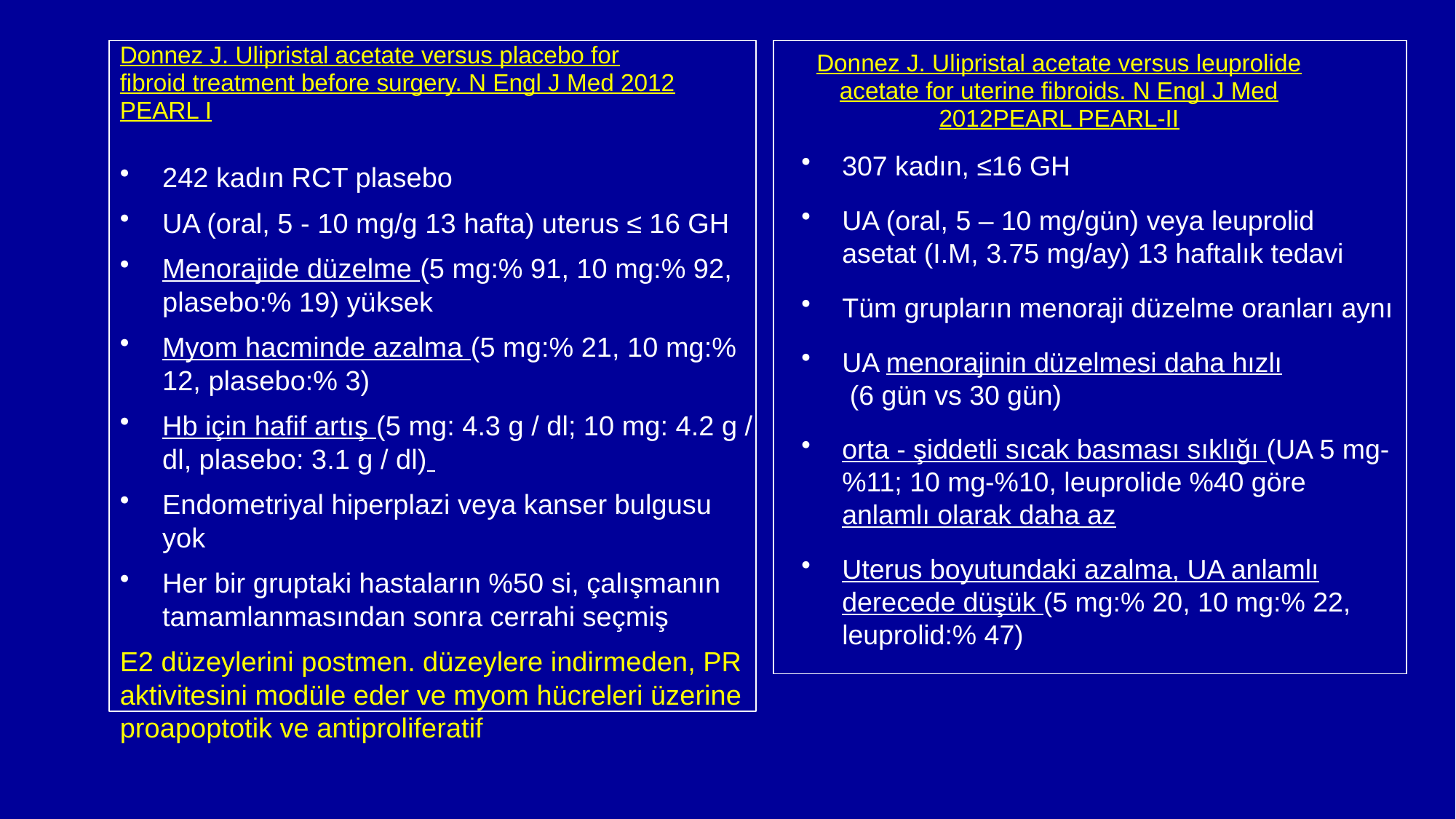

Donnez J. Ulipristal acetate versus placebo for fibroid treatment before surgery. N Engl J Med 2012 PEARL I
# Donnez J. Ulipristal acetate versus leuprolide acetate for uterine fibroids. N Engl J Med 2012PEARL PEARL-II

307 kadın, ≤16 GH
UA (oral, 5 – 10 mg/gün) veya leuprolid asetat (I.M, 3.75 mg/ay) 13 haftalık tedavi
Tüm grupların menoraji düzelme oranları aynı
UA menorajinin düzelmesi daha hızlı                (6 gün vs 30 gün)
orta - şiddetli sıcak basması sıklığı (UA 5 mg-%11; 10 mg-%10, leuprolide %40 göre anlamlı olarak daha az
Uterus boyutundaki azalma, UA anlamlı derecede düşük (5 mg:% 20, 10 mg:% 22, leuprolid:% 47)

242 kadın RCT plasebo
UA (oral, 5 - 10 mg/g 13 hafta) uterus ≤ 16 GH
Menorajide düzelme (5 mg:% 91, 10 mg:% 92, plasebo:% 19) yüksek
Myom hacminde azalma (5 mg:% 21, 10 mg:% 12, plasebo:% 3)
Hb için hafif artış (5 mg: 4.3 g / dl; 10 mg: 4.2 g / dl, plasebo: 3.1 g / dl)
Endometriyal hiperplazi veya kanser bulgusu yok
Her bir gruptaki hastaların %50 si, çalışmanın tamamlanmasından sonra cerrahi seçmiş
E2 düzeylerini postmen. düzeylere indirmeden, PR aktivitesini modüle eder ve myom hücreleri üzerine proapoptotik ve antiproliferatif